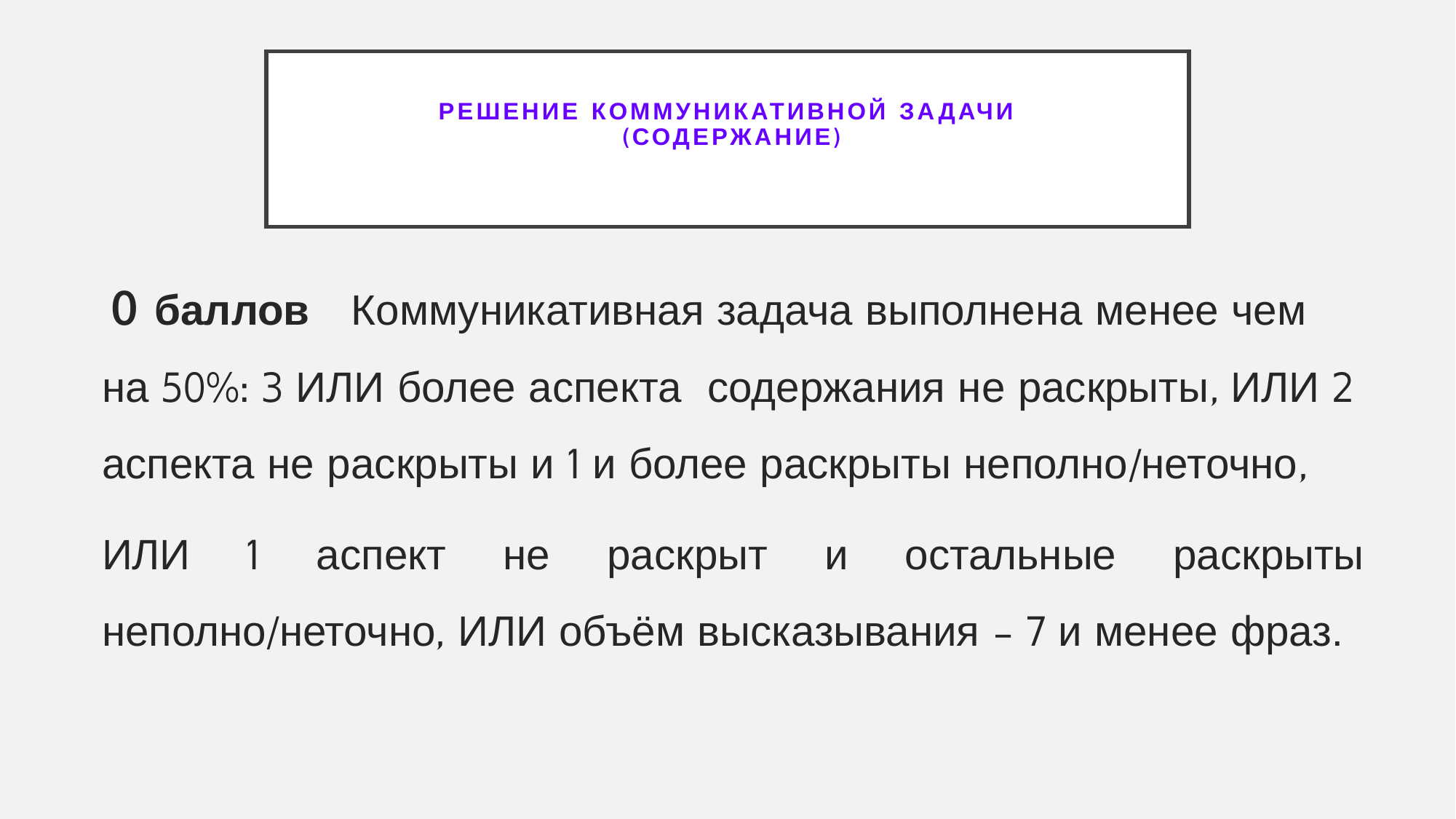

# РЕШЕНИЕ КОММУНИКАТИВНОЙ ЗАДАЧИ (СОДЕРЖАНИЕ)
 0 баллов   Коммуникативная задача выполнена менее чем на 50%: 3 ИЛИ более аспекта  содержания не раскрыты, ИЛИ 2 аспекта не раскрыты и 1 и более раскрыты неполно/неточно,
ИЛИ 1 аспект не раскрыт и остальные раскрыты неполно/неточно, ИЛИ объём высказывания – 7 и менее фраз.